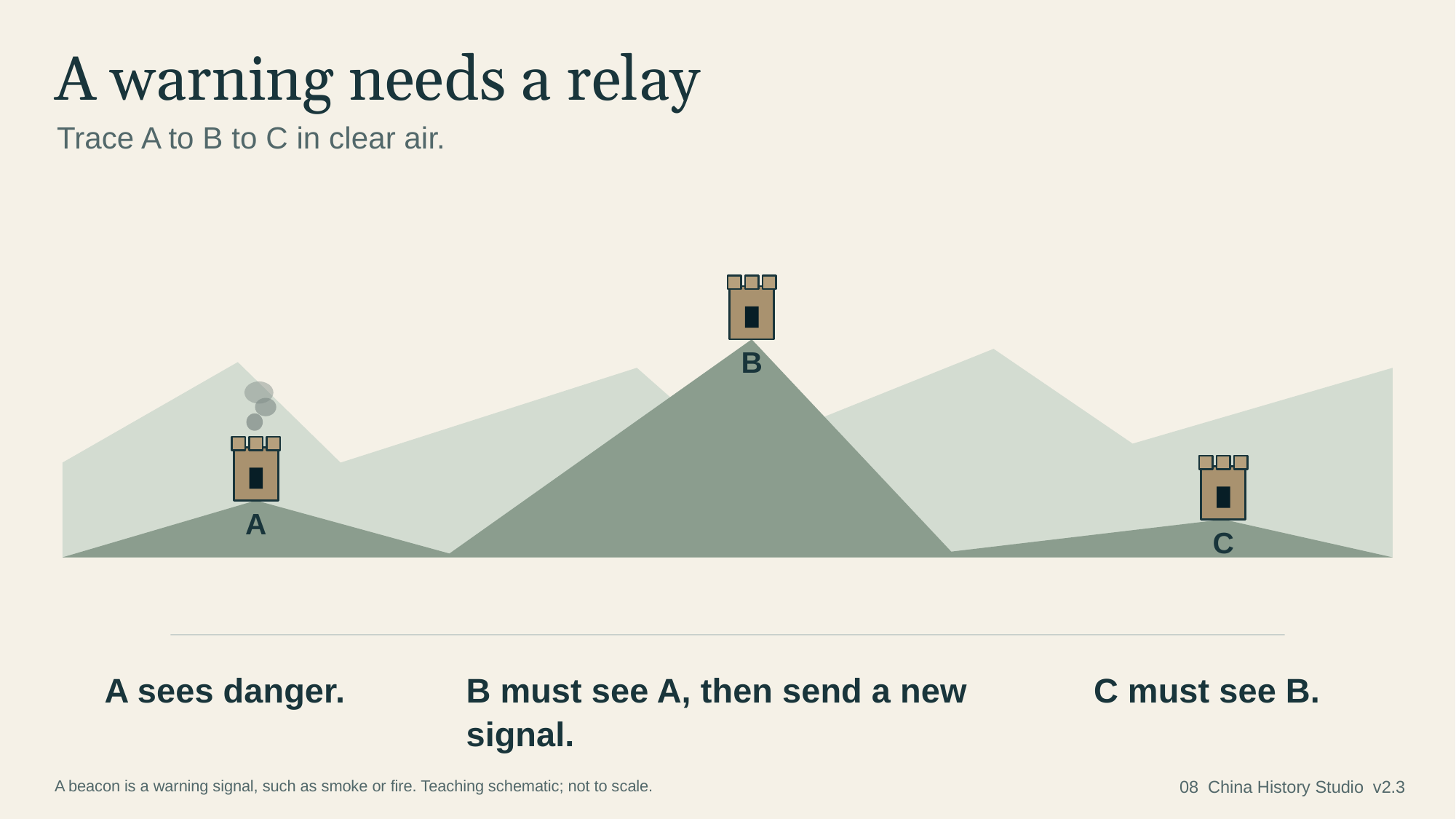

A warning needs a relay
Trace A to B to C in clear air.

B

A
C

A sees danger.
B must see A, then send a new signal.
C must see B.
A beacon is a warning signal, such as smoke or fire. Teaching schematic; not to scale.
08  China History Studio  v2.3